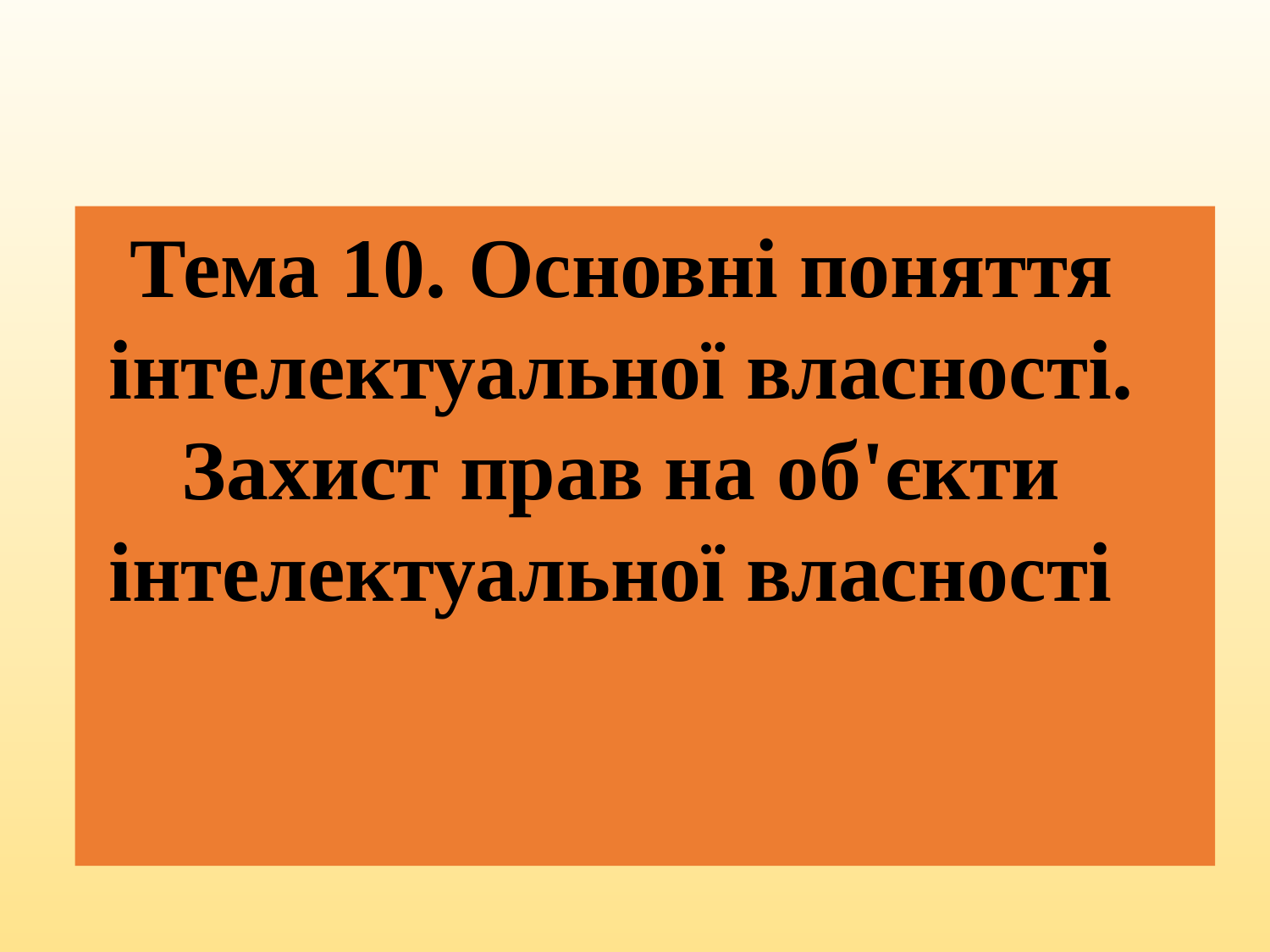

Тема 10. Основні поняття інтелектуальної власності. Захист прав на об'єкти інтелектуальної власності